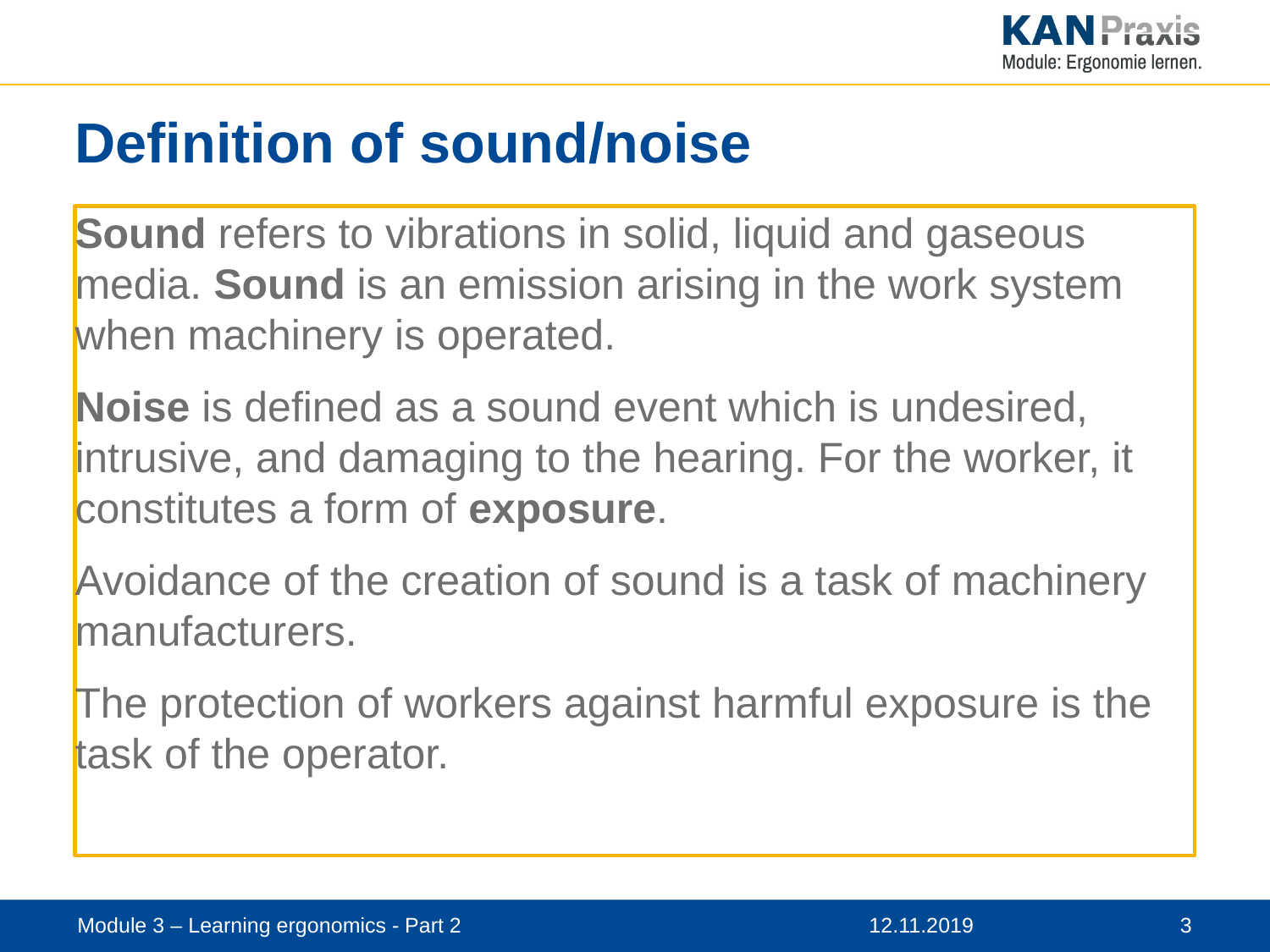

# Definition of sound/noise
Sound refers to vibrations in solid, liquid and gaseous media. Sound is an emission arising in the work system when machinery is operated.
Noise is defined as a sound event which is undesired, intrusive, and damaging to the hearing. For the worker, it constitutes a form of exposure.
Avoidance of the creation of sound is a task of machinery manufacturers.
The protection of workers against harmful exposure is the task of the operator.

Module 3 – Learning ergonomics - Part 2
12.11.2019
3